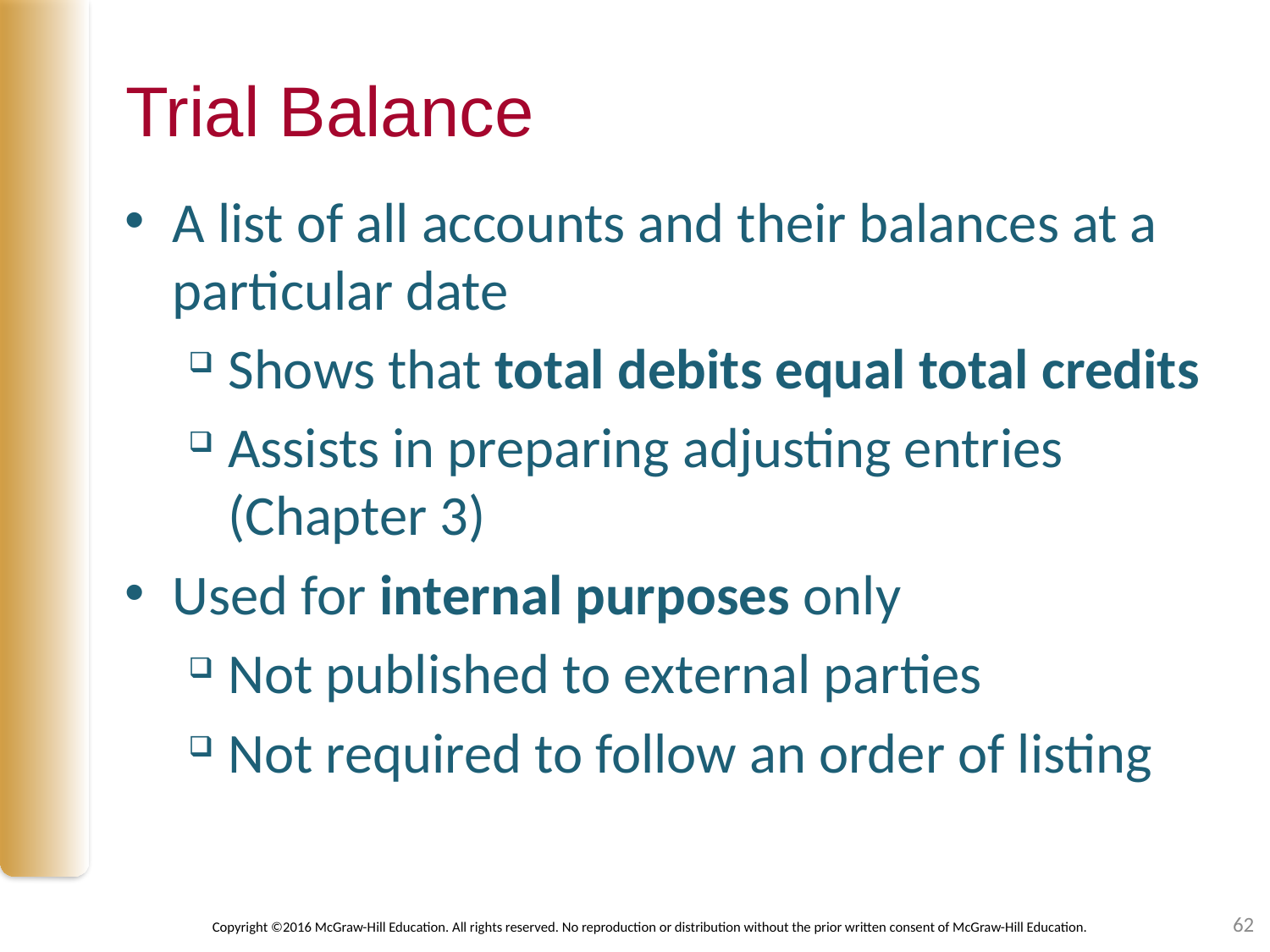

# Trial Balance
A list of all accounts and their balances at a particular date
Shows that total debits equal total credits
Assists in preparing adjusting entries (Chapter 3)
Used for internal purposes only
Not published to external parties
Not required to follow an order of listing
62
Copyright ©2016 McGraw-Hill Education. All rights reserved. No reproduction or distribution without the prior written consent of McGraw-Hill Education.